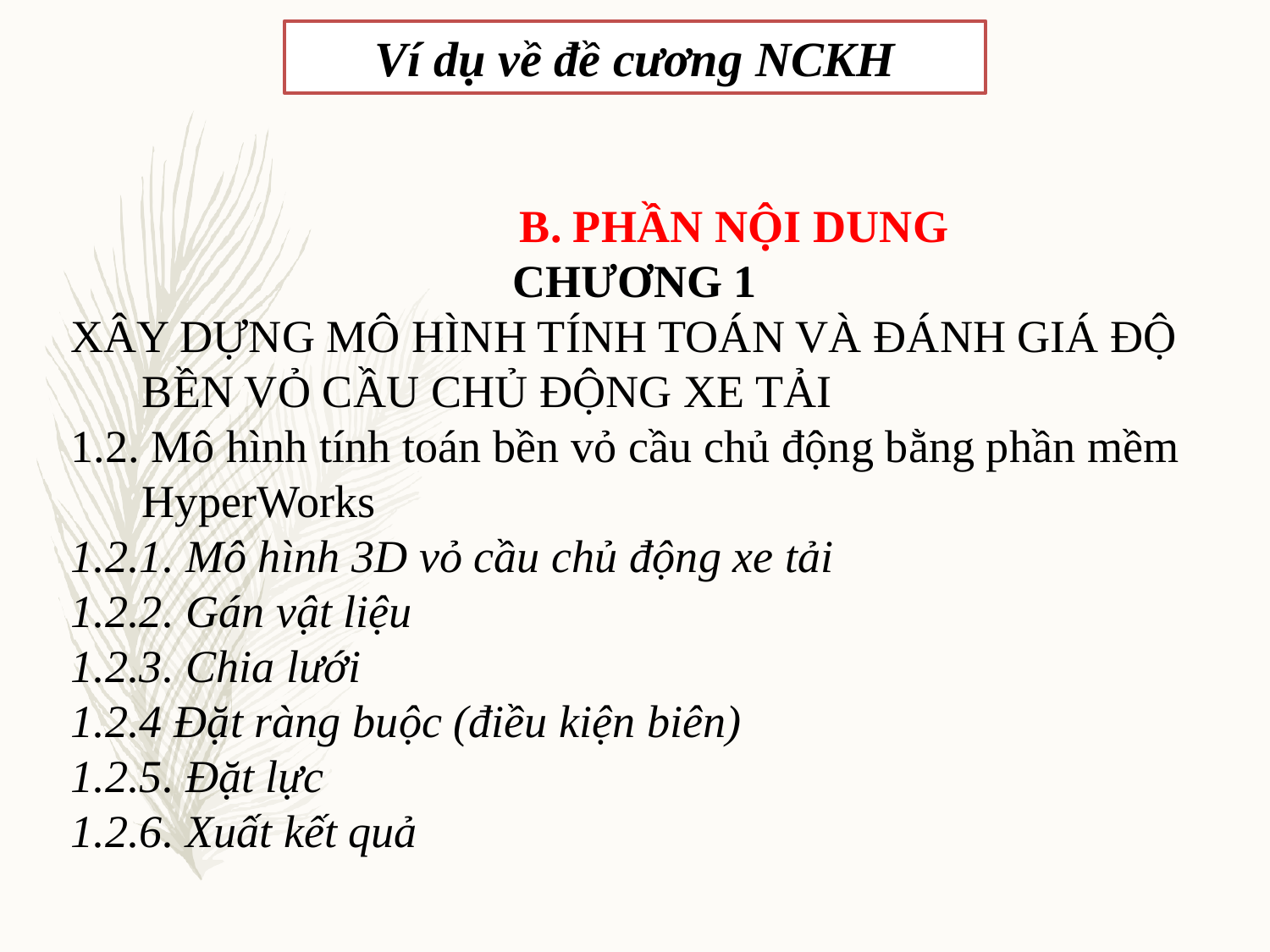

Ví dụ về đề cương NCKH
		B. PHẦN NỘI DUNG
CHƯƠNG 1
XÂY DỰNG MÔ HÌNH TÍNH TOÁN VÀ ĐÁNH GIÁ ĐỘ BỀN VỎ CẦU CHỦ ĐỘNG XE TẢI
1.2. Mô hình tính toán bền vỏ cầu chủ động bằng phần mềm HyperWorks
1.2.1. Mô hình 3D vỏ cầu chủ động xe tải
1.2.2. Gán vật liệu
1.2.3. Chia lưới
1.2.4 Đặt ràng buộc (điều kiện biên)
1.2.5. Đặt lực
1.2.6. Xuất kết quả